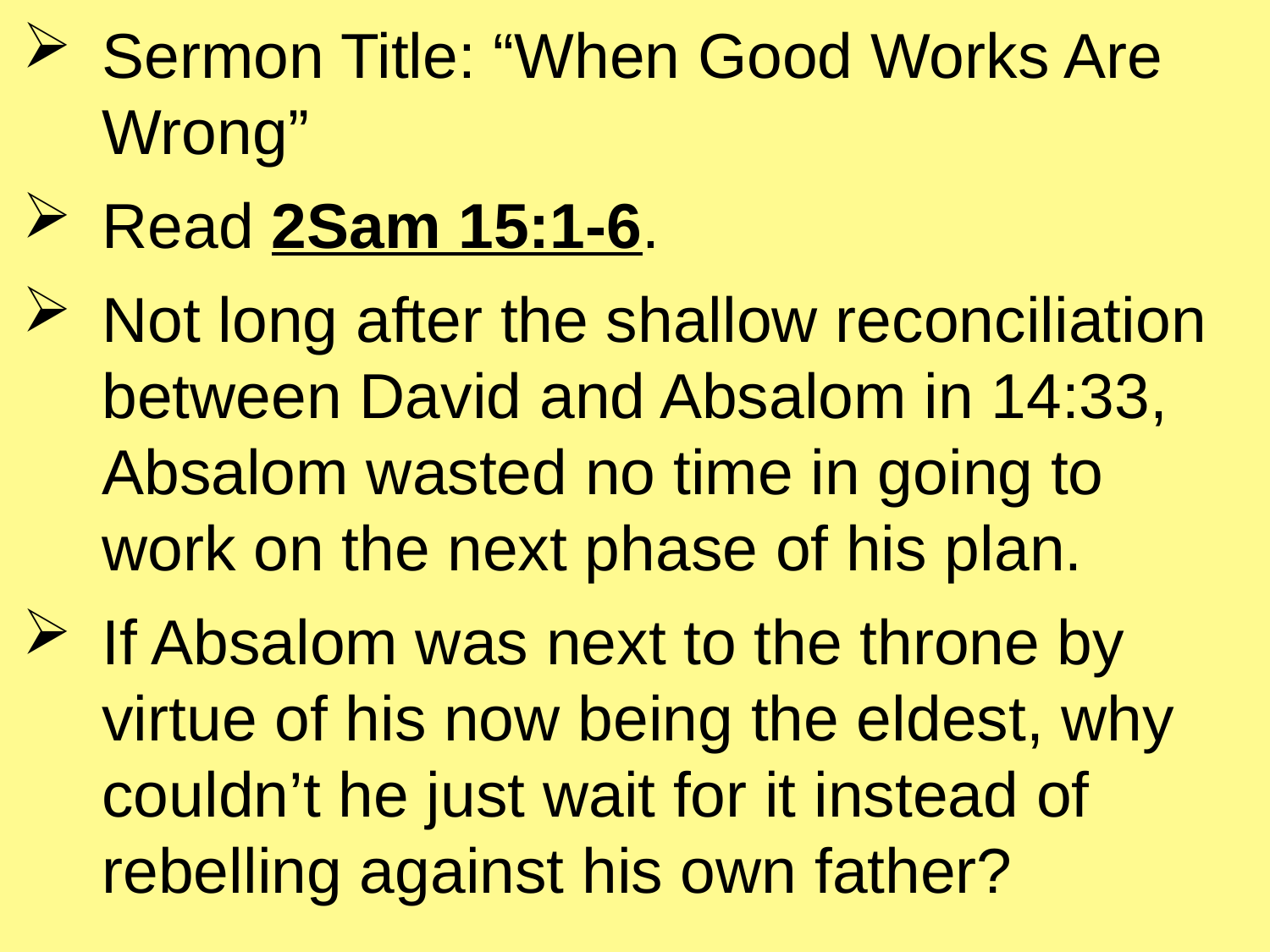

Sermon Title: “When Good Works Are Wrong”
Read 2Sam 15:1-6.
Not long after the shallow reconciliation between David and Absalom in 14:33, Absalom wasted no time in going to work on the next phase of his plan.
If Absalom was next to the throne by virtue of his now being the eldest, why couldn’t he just wait for it instead of rebelling against his own father?